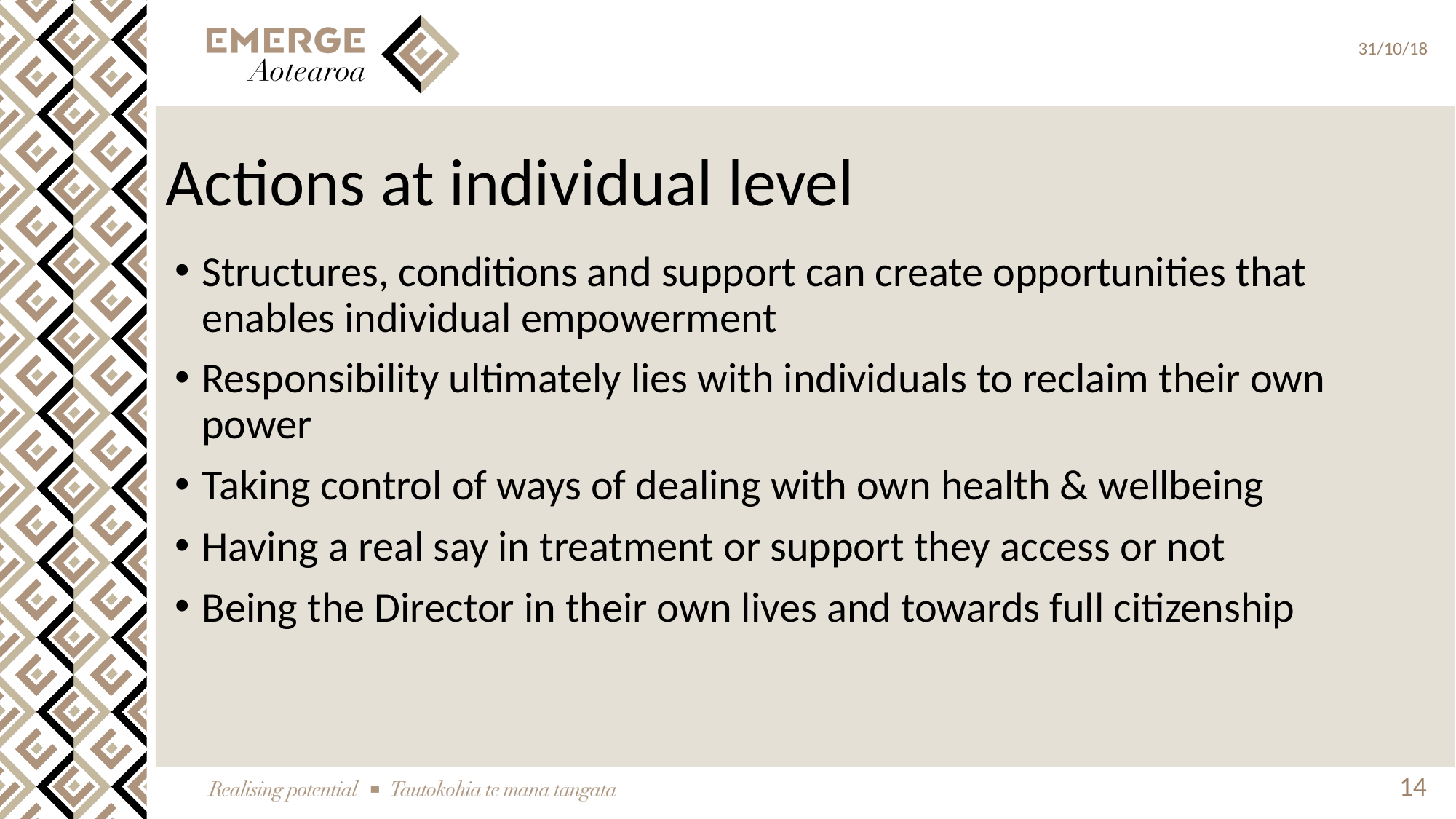

# Actions at individual level
Structures, conditions and support can create opportunities that enables individual empowerment
Responsibility ultimately lies with individuals to reclaim their own power
Taking control of ways of dealing with own health & wellbeing
Having a real say in treatment or support they access or not
Being the Director in their own lives and towards full citizenship